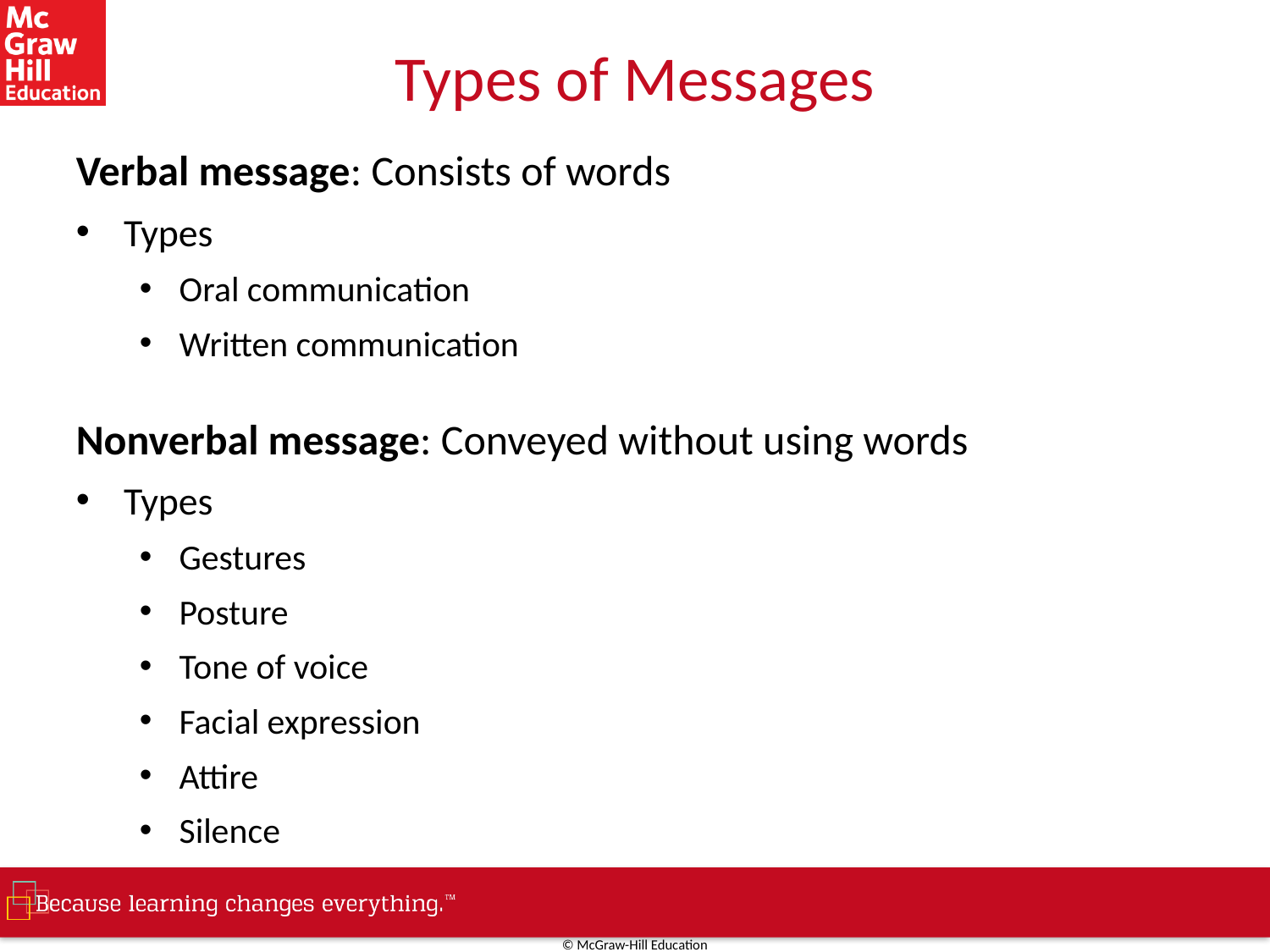

# Types of Messages
Verbal message: Consists of words
Types
Oral communication
Written communication

Nonverbal message: Conveyed without using words
Types
Gestures
Posture
Tone of voice
Facial expression
Attire
Silence